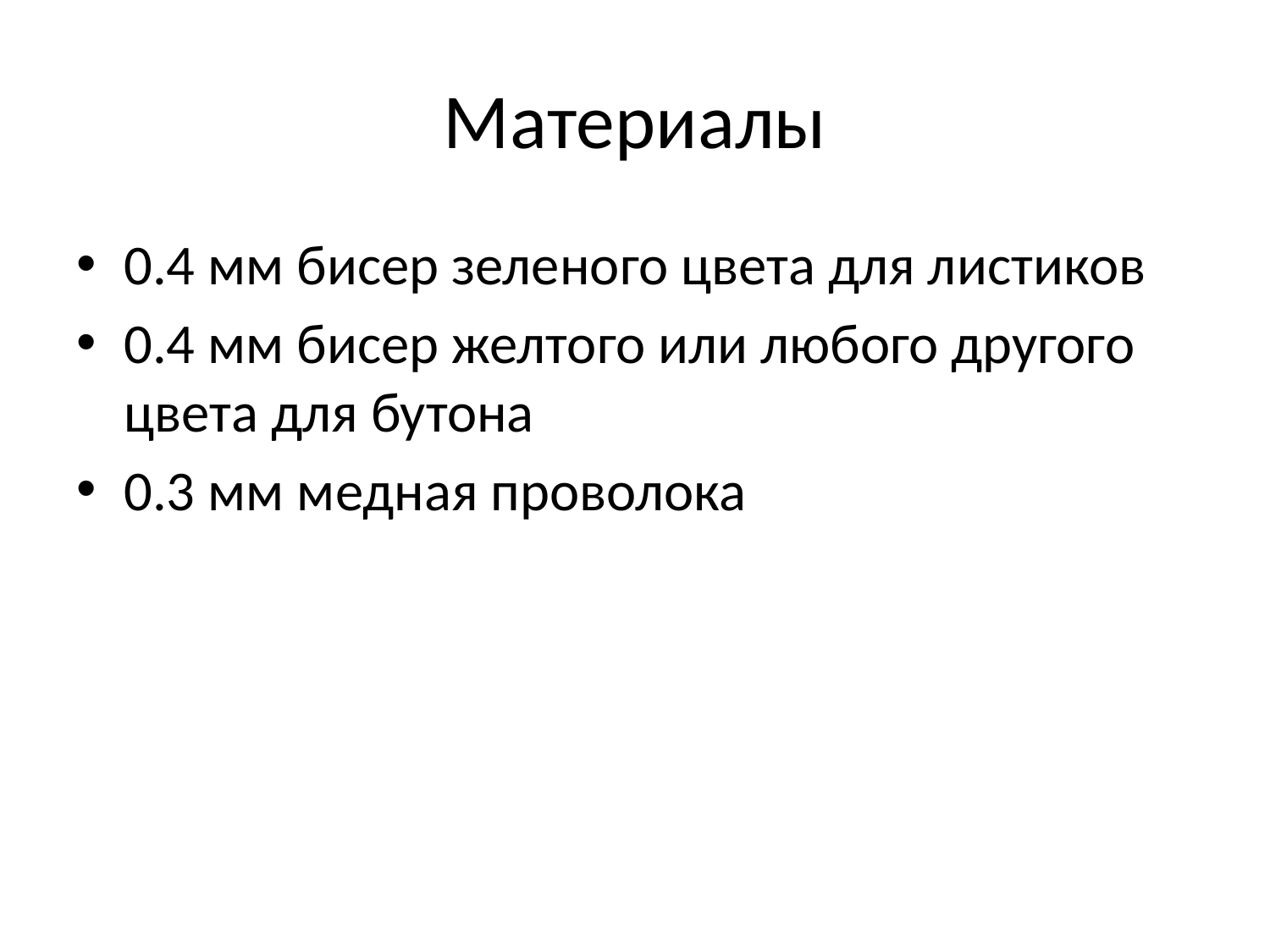

# Материалы
0.4 мм бисер зеленого цвета для листиков
0.4 мм бисер желтого или любого другого цвета для бутона
0.3 мм медная проволока